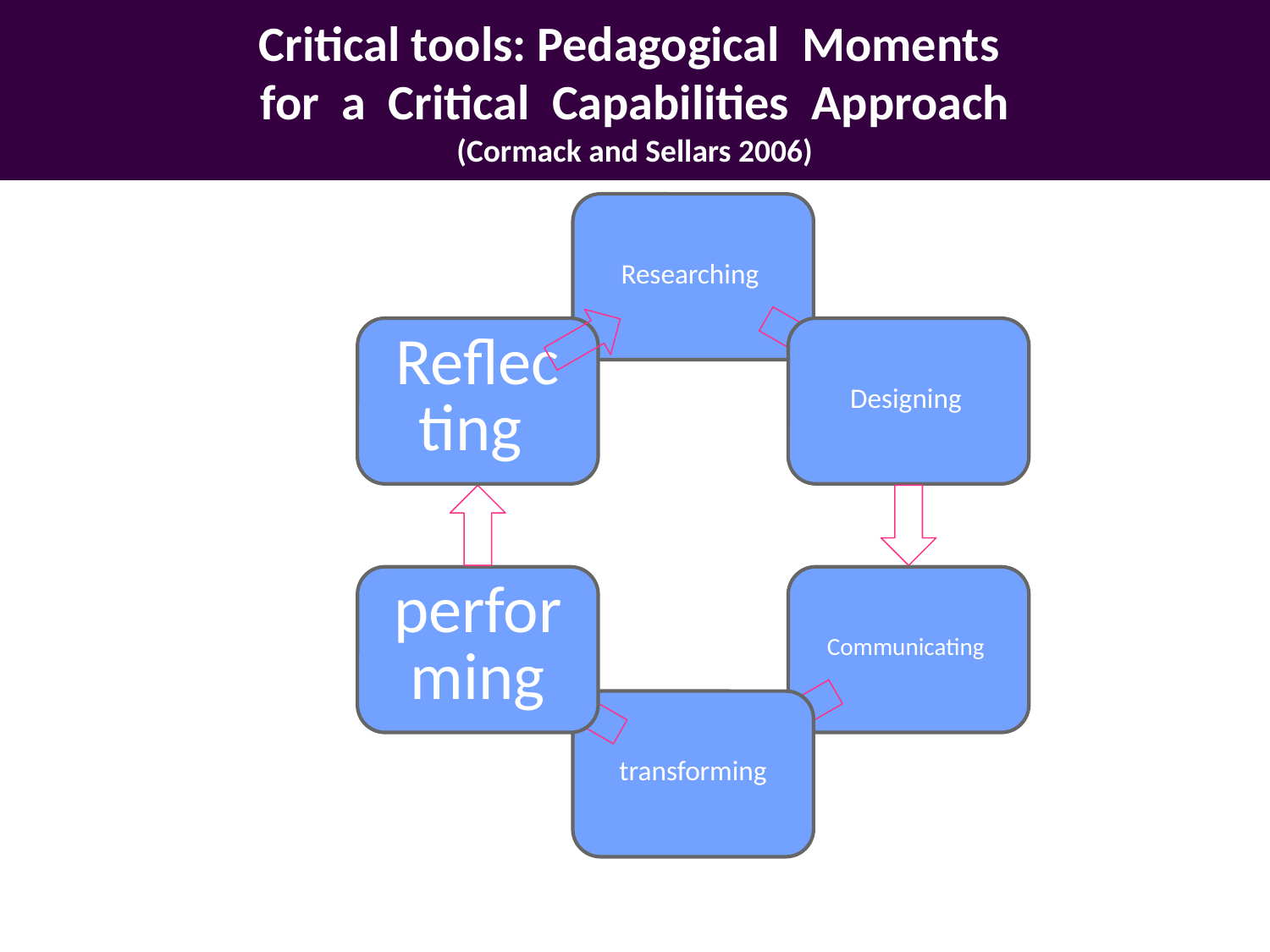

# Critical tools: Pedagogical  Moments for  a  Critical  Capabilities  Approach (Cormack and Sellars 2006)

Researching
Designing
transforming
performing
Reflecting
Communicating